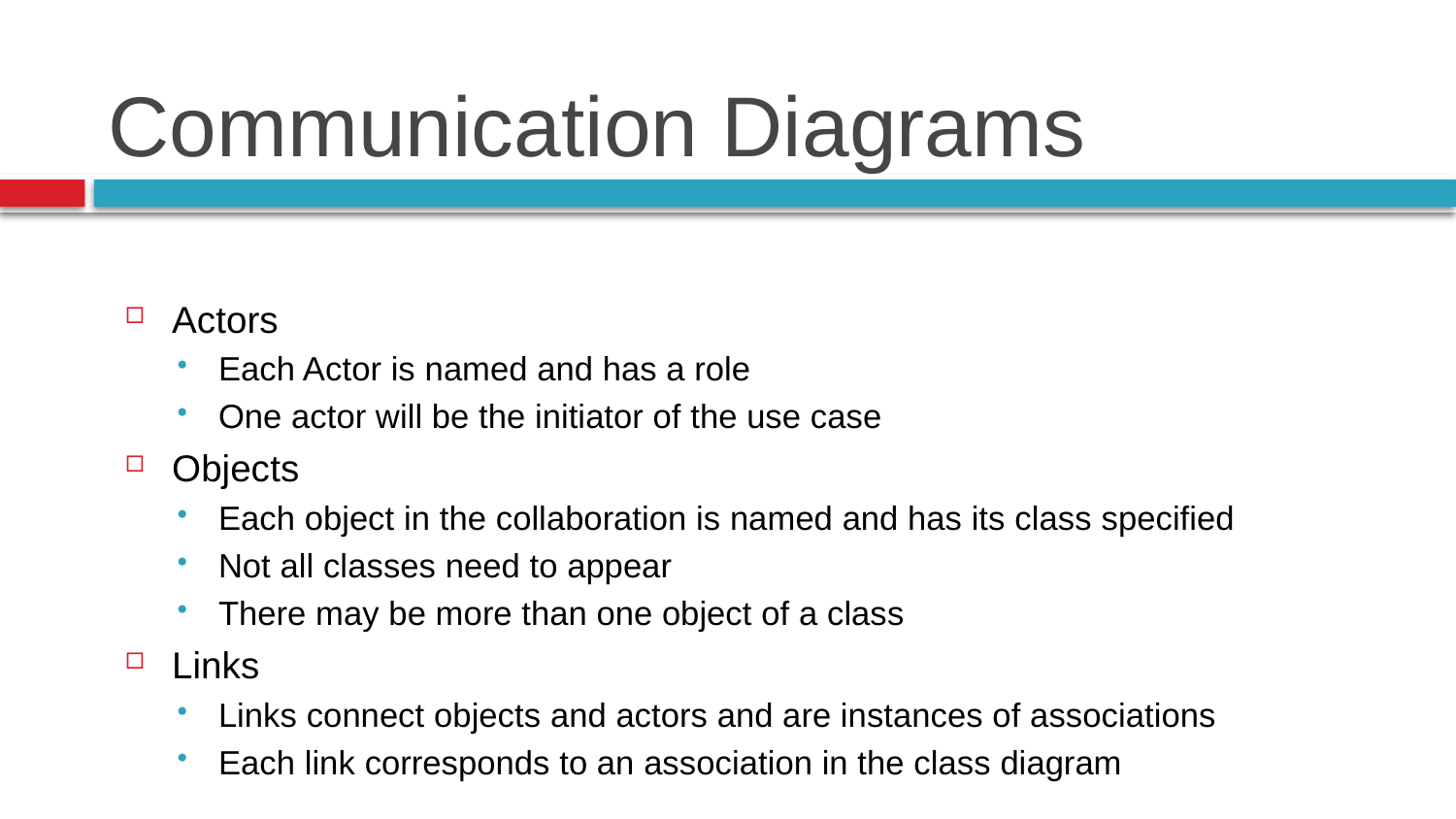

# Communication Diagrams
Actors
Each Actor is named and has a role
One actor will be the initiator of the use case
Objects
Each object in the collaboration is named and has its class specified
Not all classes need to appear
There may be more than one object of a class
Links
Links connect objects and actors and are instances of associations
Each link corresponds to an association in the class diagram